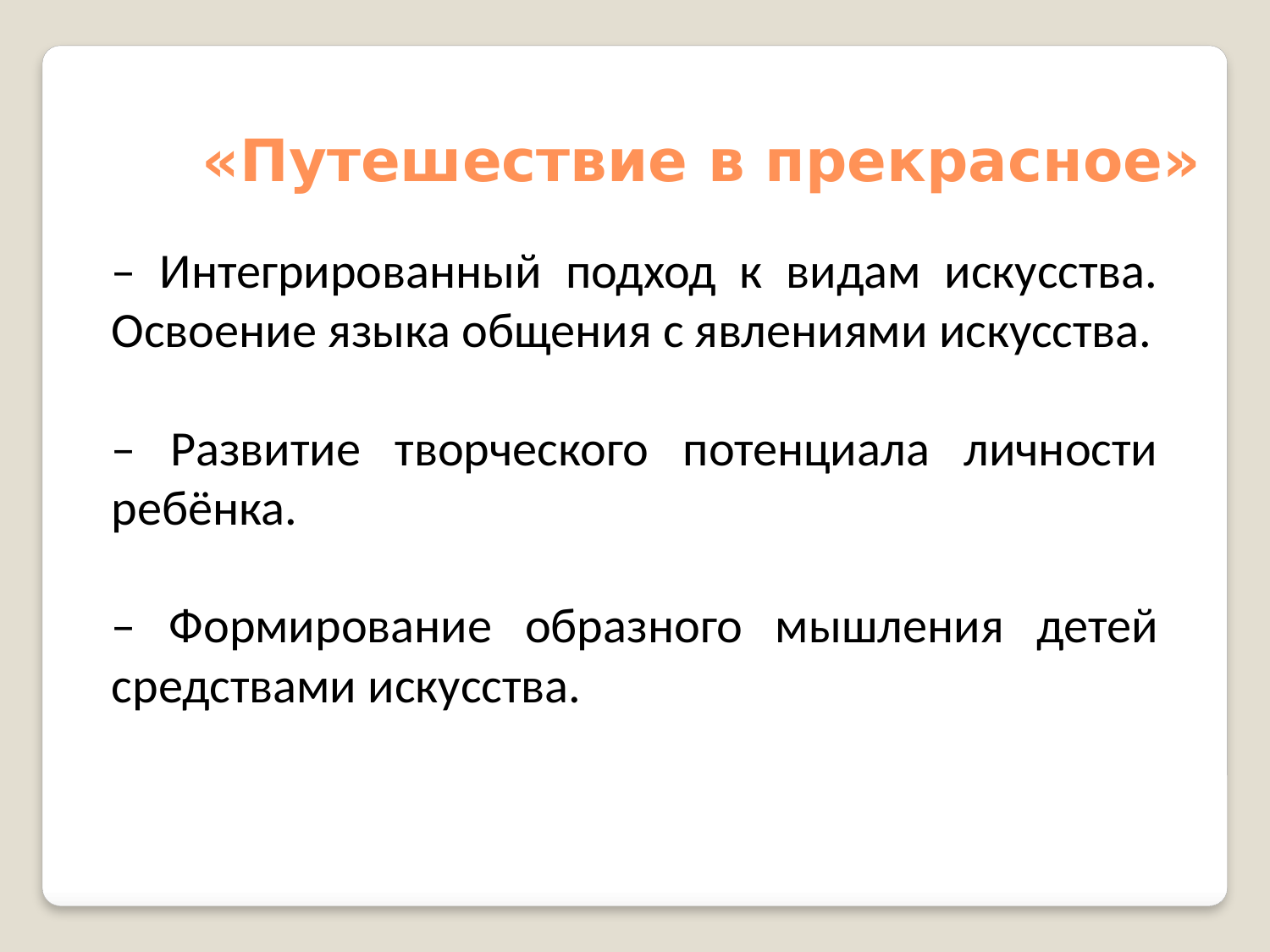

«Путешествие в прекрасное»
– Интегрированный подход к видам искусства. Освоение языка общения с явлениями искусства.

– Развитие творческого потенциала личности ребёнка.

– Формирование образного мышления детей средствами искусства.